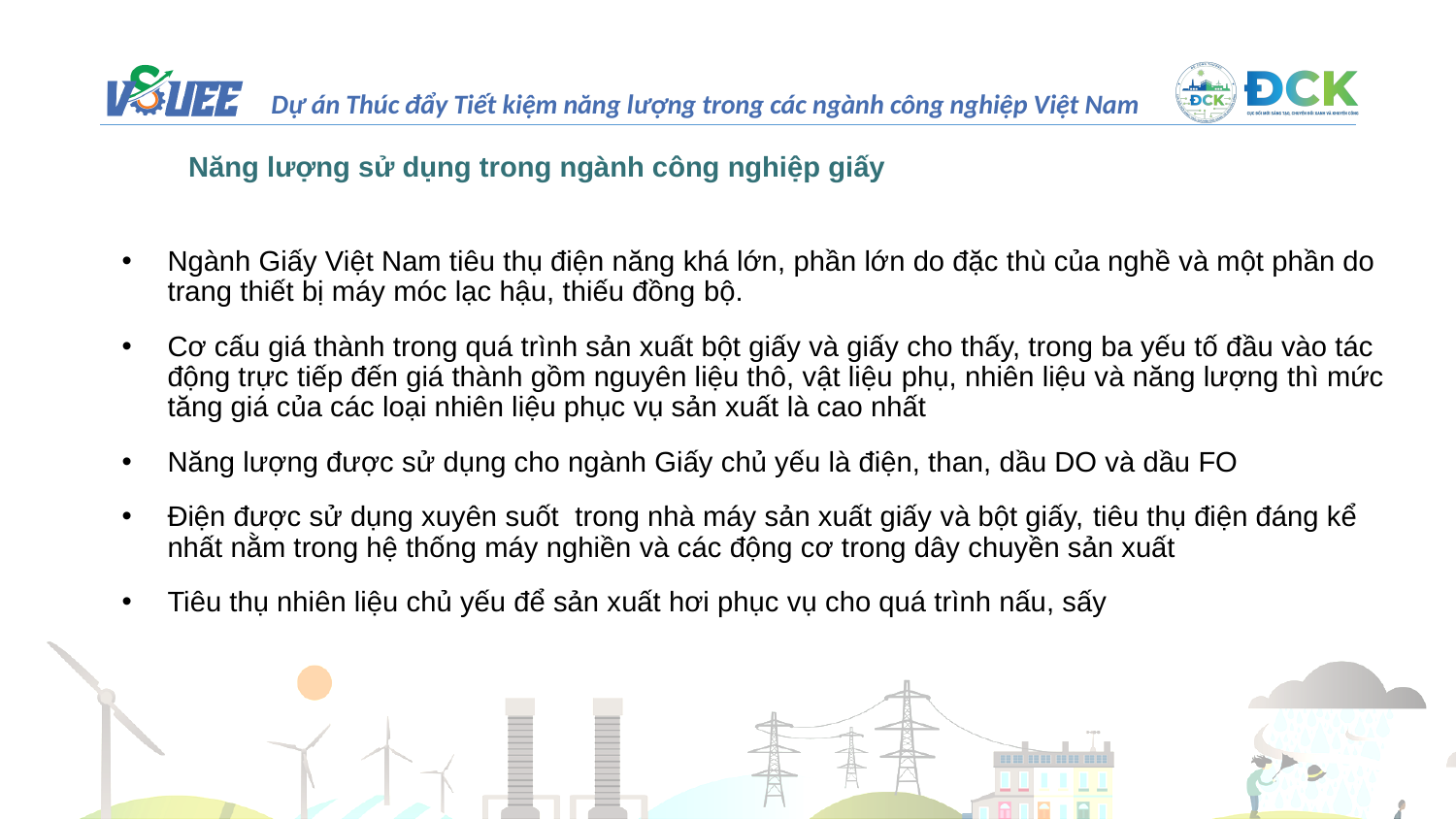

# Năng lượng sử dụng trong ngành công nghiệp giấy
Ngành Giấy Việt Nam tiêu thụ điện năng khá lớn, phần lớn do đặc thù của nghề và một phần do trang thiết bị máy móc lạc hậu, thiếu đồng bộ.
Cơ cấu giá thành trong quá trình sản xuất bột giấy và giấy cho thấy, trong ba yếu tố đầu vào tác động trực tiếp đến giá thành gồm nguyên liệu thô, vật liệu phụ, nhiên liệu và năng lượng thì mức tăng giá của các loại nhiên liệu phục vụ sản xuất là cao nhất
Năng lượng được sử dụng cho ngành Giấy chủ yếu là điện, than, dầu DO và dầu FO
Điện được sử dụng xuyên suốt  trong nhà máy sản xuất giấy và bột giấy, tiêu thụ điện đáng kể nhất nằm trong hệ thống máy nghiền và các động cơ trong dây chuyền sản xuất
Tiêu thụ nhiên liệu chủ yếu để sản xuất hơi phục vụ cho quá trình nấu, sấy